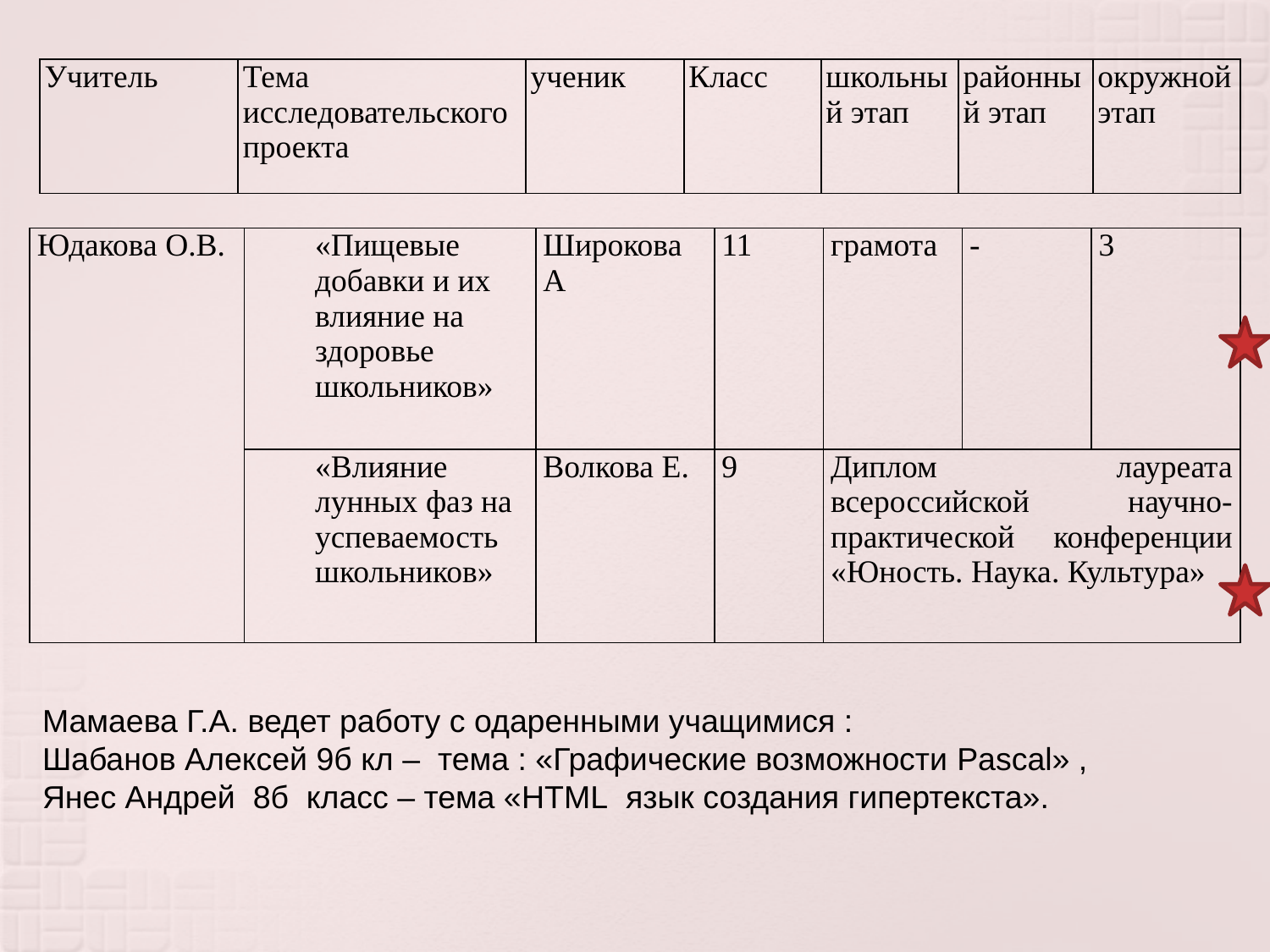

| Учитель | Тема исследовательского проекта | ученик | Класс | школьный этап | районный этап | окружной этап |
| --- | --- | --- | --- | --- | --- | --- |
| Юдакова О.В. | «Пищевые добавки и их влияние на здоровье школьников» | Широкова А | 11 | грамота | - | 3 |
| --- | --- | --- | --- | --- | --- | --- |
|  | «Влияние лунных фаз на успеваемость школьников» | Волкова Е. | 9 | Диплом лауреата всероссийской научно- практической конференции «Юность. Наука. Культура» |  |  |

Мамаева Г.А. ведет работу с одаренными учащимися :
Шабанов Алексей 9б кл –  тема : «Графические возможности Pascal» ,
Янес Андрей  8б  класс – тема «HTML  язык создания гипертекста».